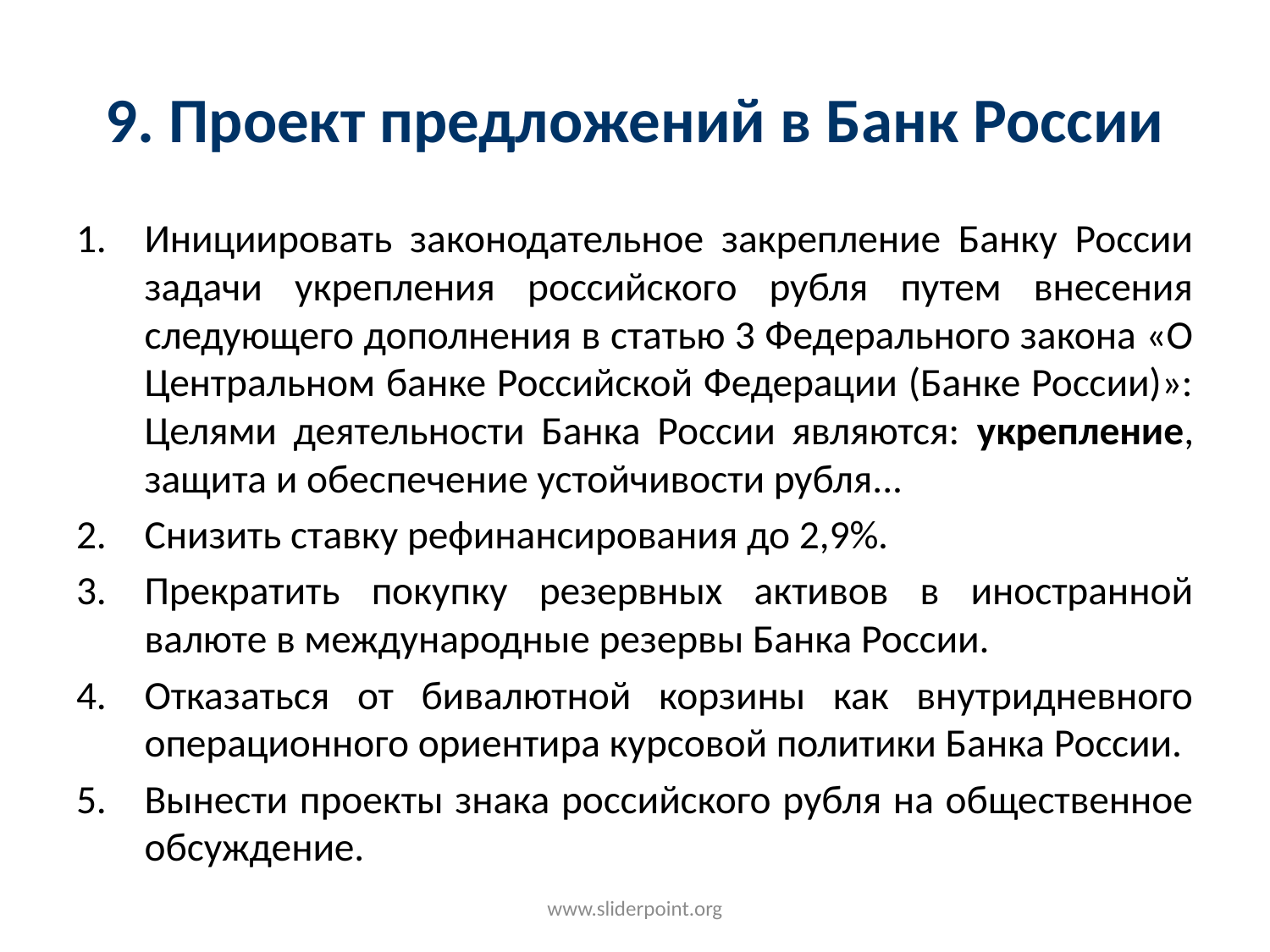

# 9. Проект предложений в Банк России
Инициировать законодательное закрепление Банку России задачи укрепления российского рубля путем внесения следующего дополнения в статью 3 Федерального закона «О Центральном банке Российской Федерации (Банке России)»: Целями деятельности Банка России являются: укрепление, защита и обеспечение устойчивости рубля...
Снизить ставку рефинансирования до 2,9%.
Прекратить покупку резервных активов в иностранной валюте в международные резервы Банка России.
Отказаться от бивалютной корзины как внутридневного операционного ориентира курсовой политики Банка России.
Вынести проекты знака российского рубля на общественное обсуждение.

www.sliderpoint.org